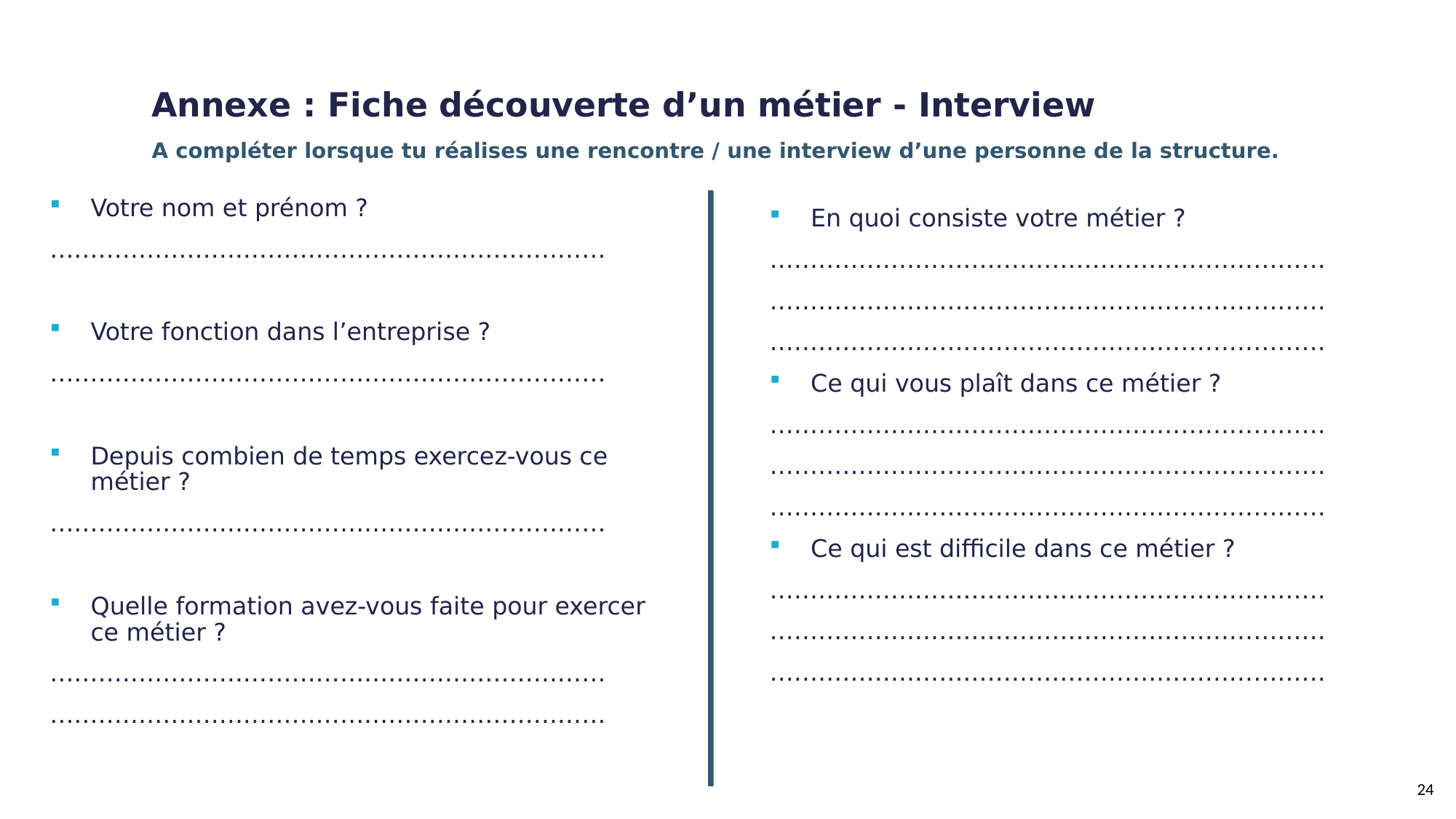

Annexe : Fiche découverte d’un métier - Interview
A compléter lorsque tu réalises une rencontre / une interview d’une personne de la structure.
Votre nom et prénom ?
……………………………………………………………

Votre fonction dans l’entreprise ?
……………………………………………………………

Depuis combien de temps exercez-vous ce métier ?
……………………………………………………………

Quelle formation avez-vous faite pour exercer ce métier ?
……………………………………………………………
……………………………………………………………

En quoi consiste votre métier ?
……………………………………………………………
……………………………………………………………
……………………………………………………………
Ce qui vous plaît dans ce métier ?
……………………………………………………………
……………………………………………………………
……………………………………………………………
Ce qui est difficile dans ce métier ?
……………………………………………………………
……………………………………………………………
……………………………………………………………

24